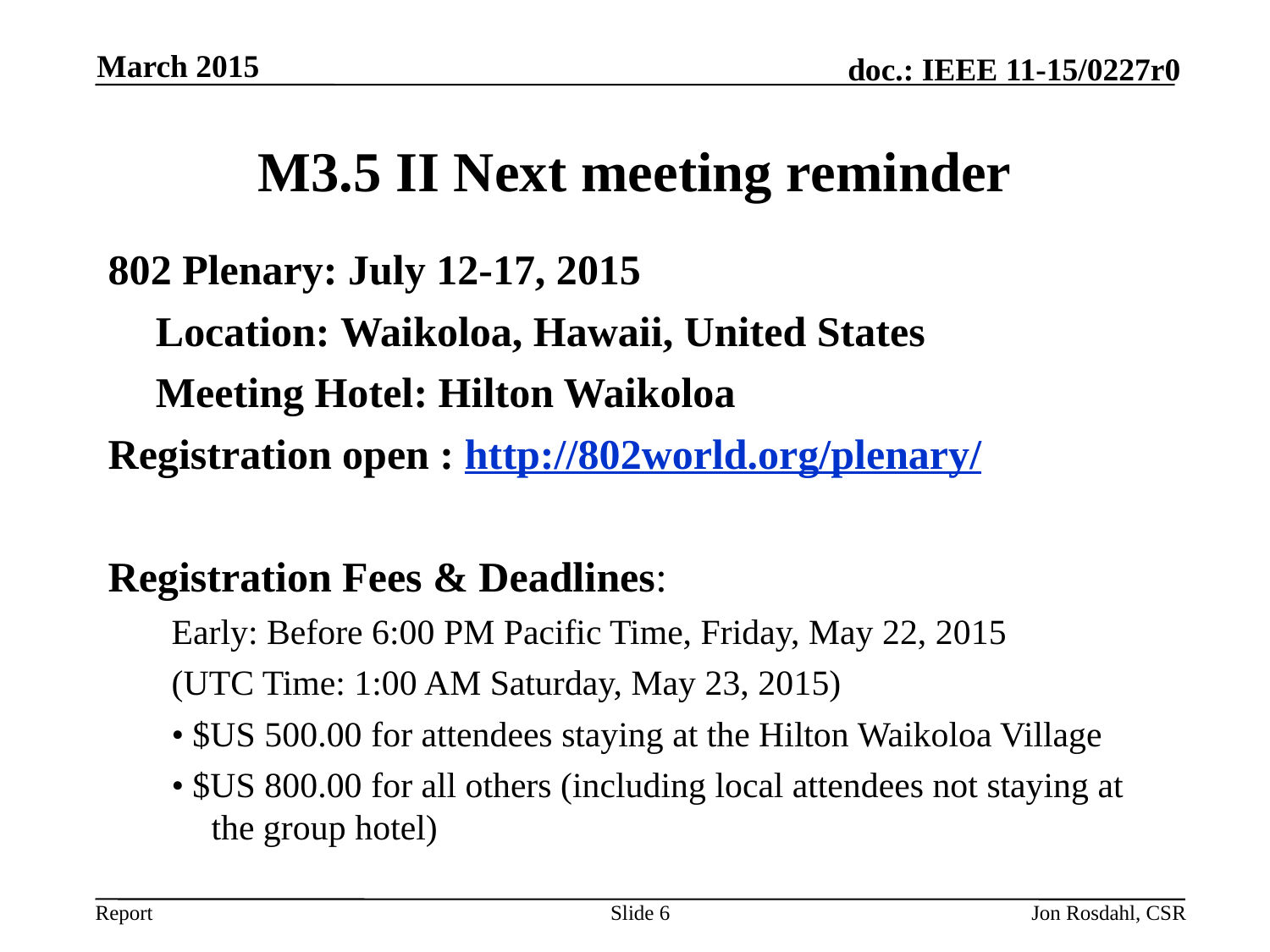

March 2015
# M3.5 II Next meeting reminder
802 Plenary: July 12-17, 2015
	Location: Waikoloa, Hawaii, United States
	Meeting Hotel: Hilton Waikoloa
Registration open : http://802world.org/plenary/

Registration Fees & Deadlines:
Early: Before 6:00 PM Pacific Time, Friday, May 22, 2015
(UTC Time: 1:00 AM Saturday, May 23, 2015)
• $US 500.00 for attendees staying at the Hilton Waikoloa Village
• $US 800.00 for all others (including local attendees not staying at the group hotel)
Slide 6
Jon Rosdahl, CSR